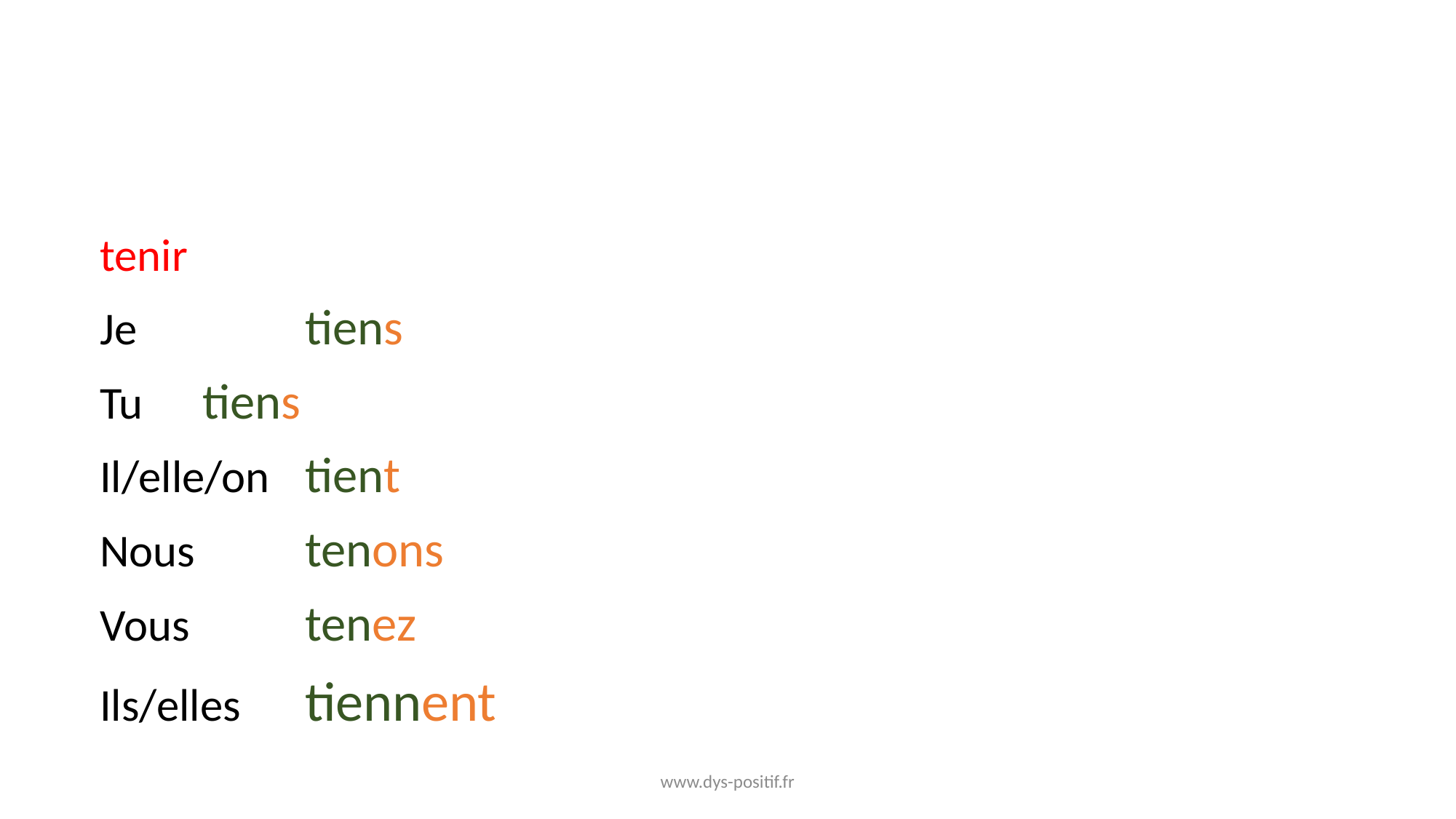

#
tenir
Je 	 		tiens
Tu  			tiens
Il/elle/on  		tient
Nous  		tenons
Vous  		tenez
Ils/elles  		tiennent

www.dys-positif.fr